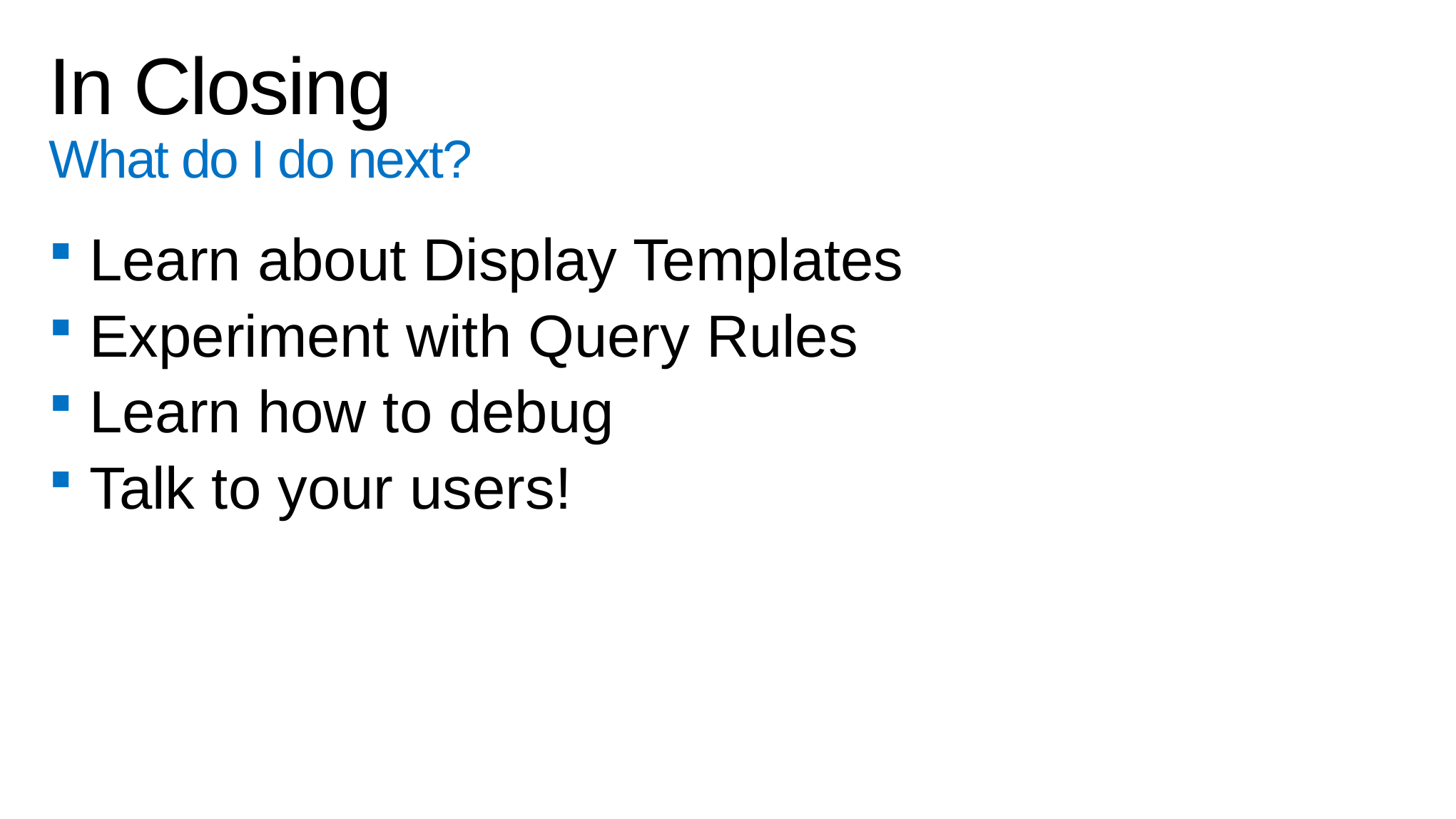

# In Closing What do I do next?
Learn about Display Templates
Experiment with Query Rules
Learn how to debug
Talk to your users!